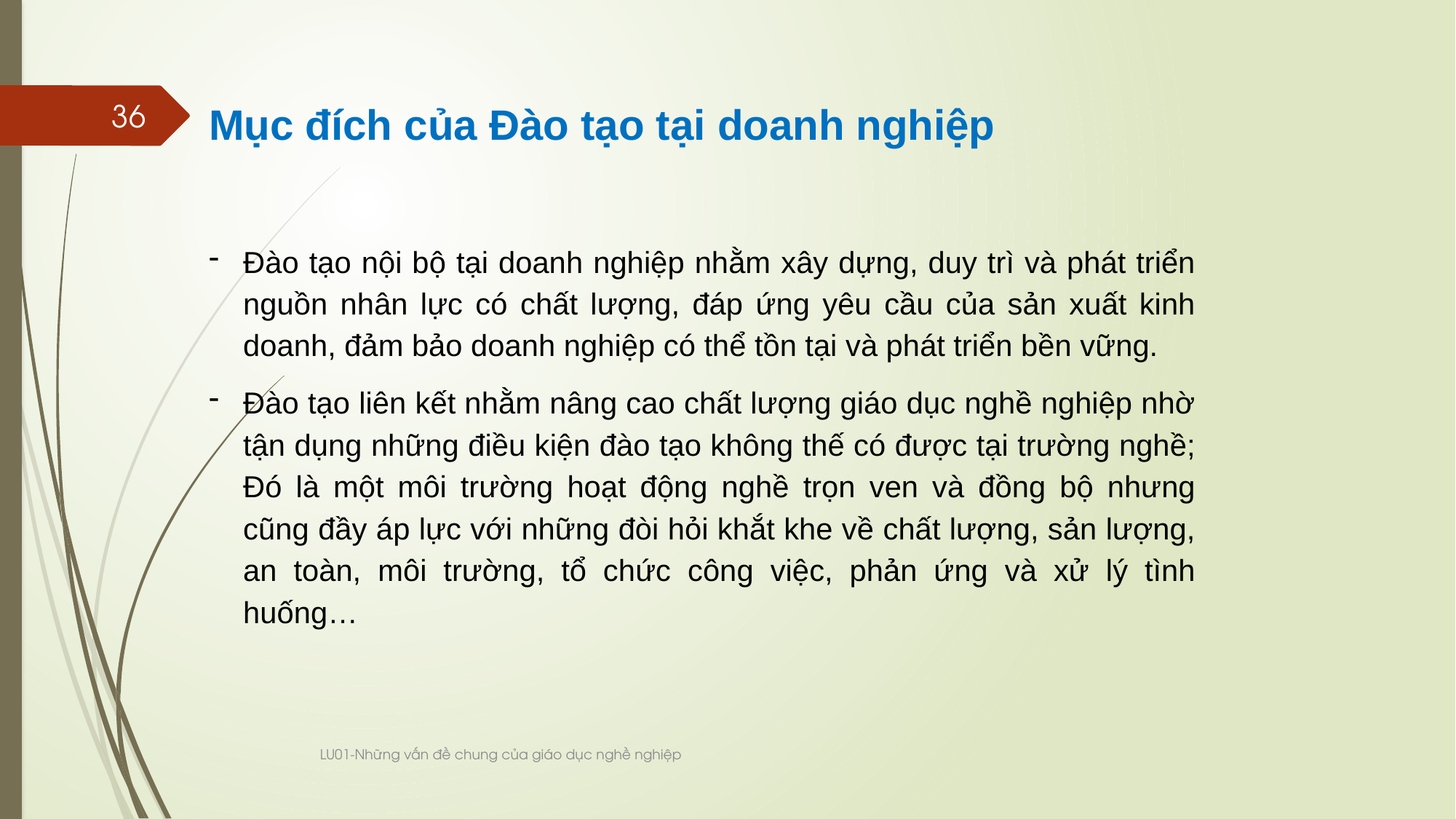

Mục đích của Đào tạo tại doanh nghiệp

Đào tạo nội bộ tại doanh nghiệp nhằm xây dựng, duy trì và phát triển nguồn nhân lực có chất lượng, đáp ứng yêu cầu của sản xuất kinh doanh, đảm bảo doanh nghiệp có thể tồn tại và phát triển bền vững.
Đào tạo liên kết nhằm nâng cao chất lượng giáo dục nghề nghiệp nhờ tận dụng những điều kiện đào tạo không thế có được tại trường nghề; Đó là một môi trường hoạt động nghề trọn ven và đồng bộ nhưng cũng đầy áp lực với những đòi hỏi khắt khe về chất lượng, sản lượng, an toàn, môi trường, tổ chức công việc, phản ứng và xử lý tình huống…

36
LU01-Những vấn đề chung của giáo dục nghề nghiệp